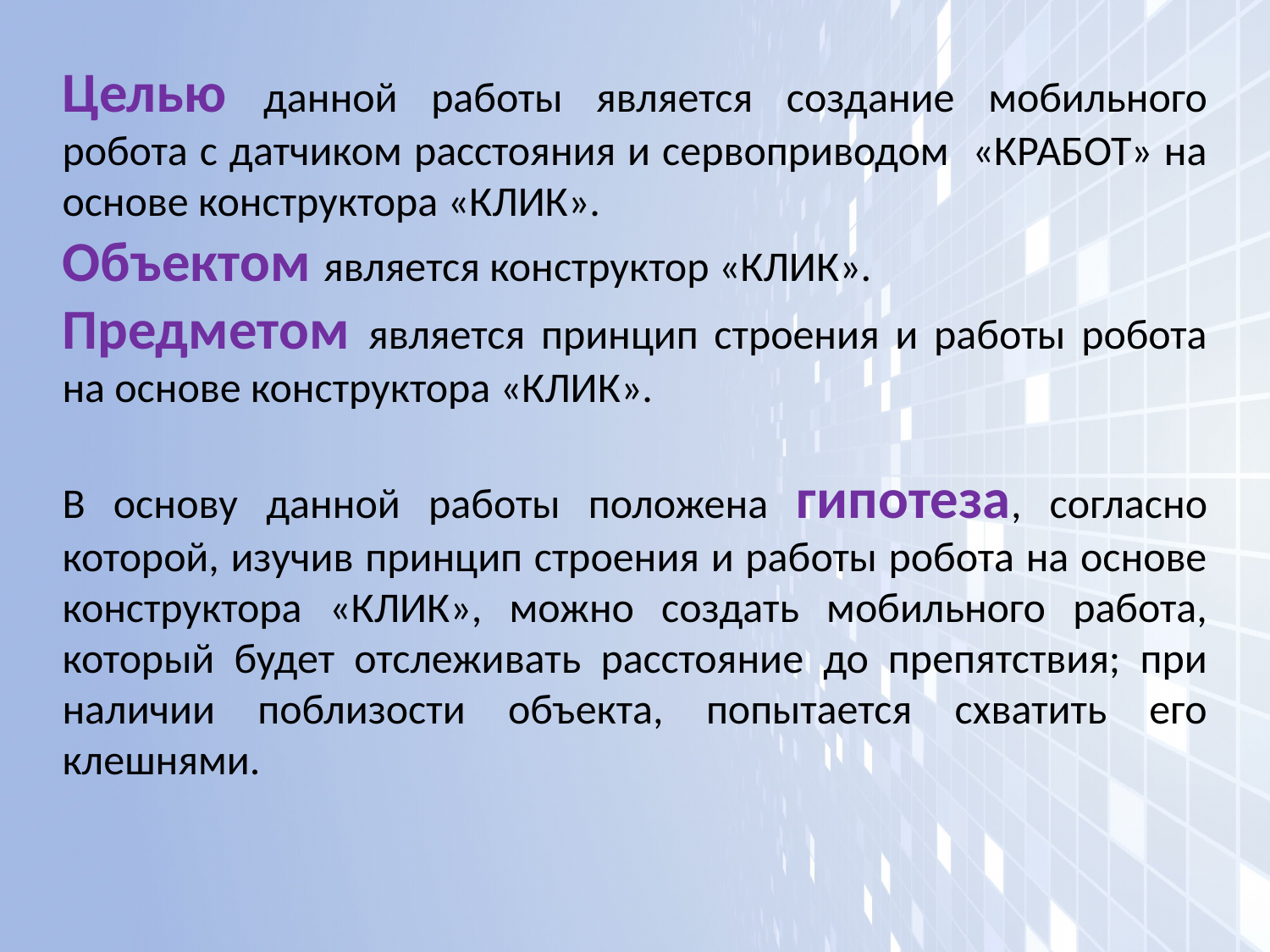

Целью данной работы является создание мобильного робота с датчиком расстояния и сервоприводом  «КРАБОТ» на основе конструктора «КЛИК».
Объектом является конструктор «КЛИК».
Предметом является принцип строения и работы робота на основе конструктора «КЛИК».

В основу данной работы положена гипотеза, согласно которой, изучив принцип строения и работы робота на основе конструктора «КЛИК», можно создать мобильного работа, который будет отслеживать расстояние до препятствия; при наличии поблизости объекта, попытается схватить его клешнями.